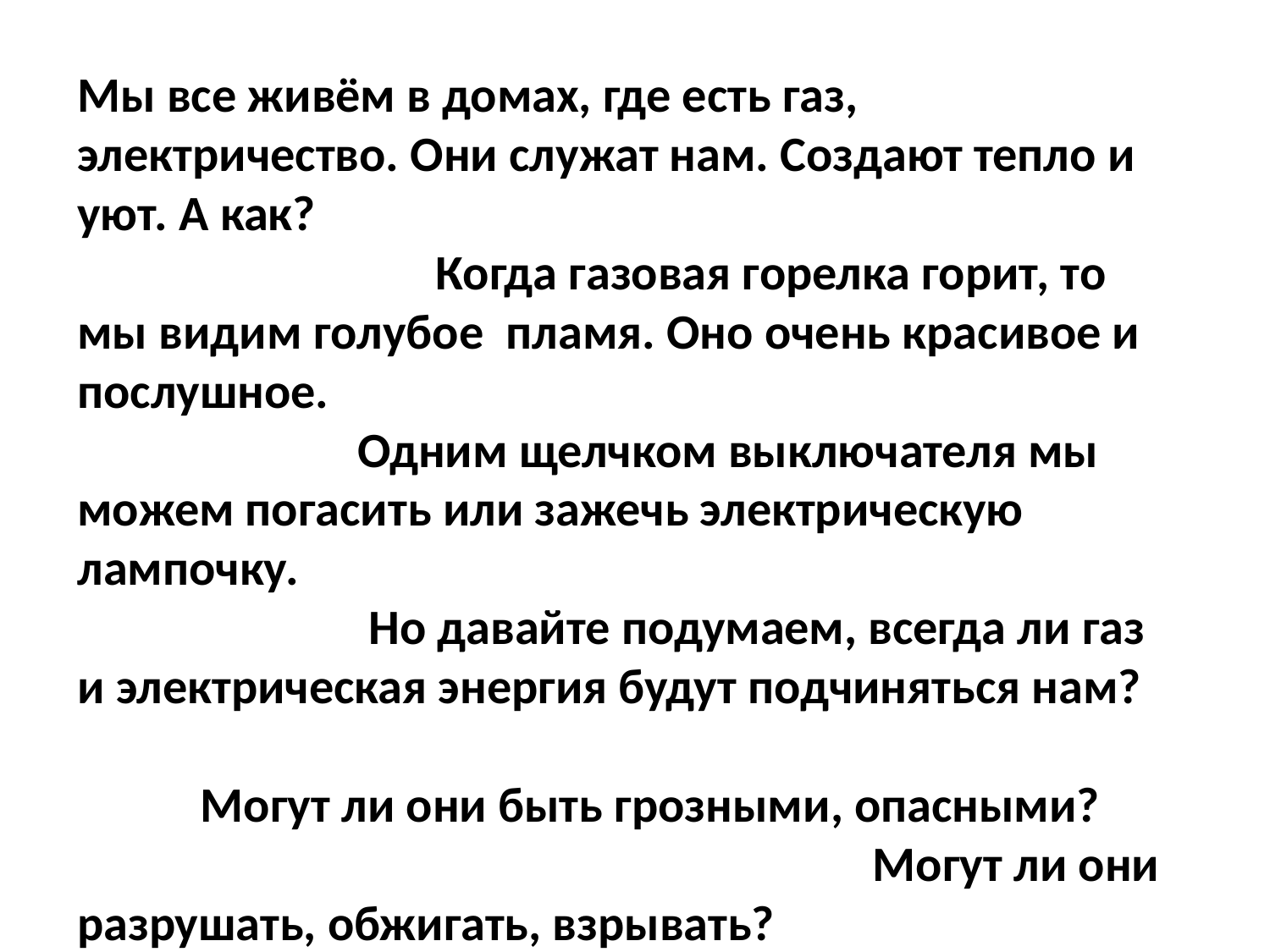

Мы все живём в домах, где есть газ, электричество. Они служат нам. Создают тепло и уют. А как?                                                                                                             Когда газовая горелка горит, то мы видим голубое  пламя. Оно очень красивое и послушное.                                                                                                     Одним щелчком выключателя мы можем погасить или зажечь электрическую лампочку.                                                                                                        Но давайте подумаем, всегда ли газ и электрическая энергия будут подчиняться нам?                                                                                                                Могут ли они быть грозными, опасными?                                                                              Могут ли они разрушать, обжигать, взрывать?